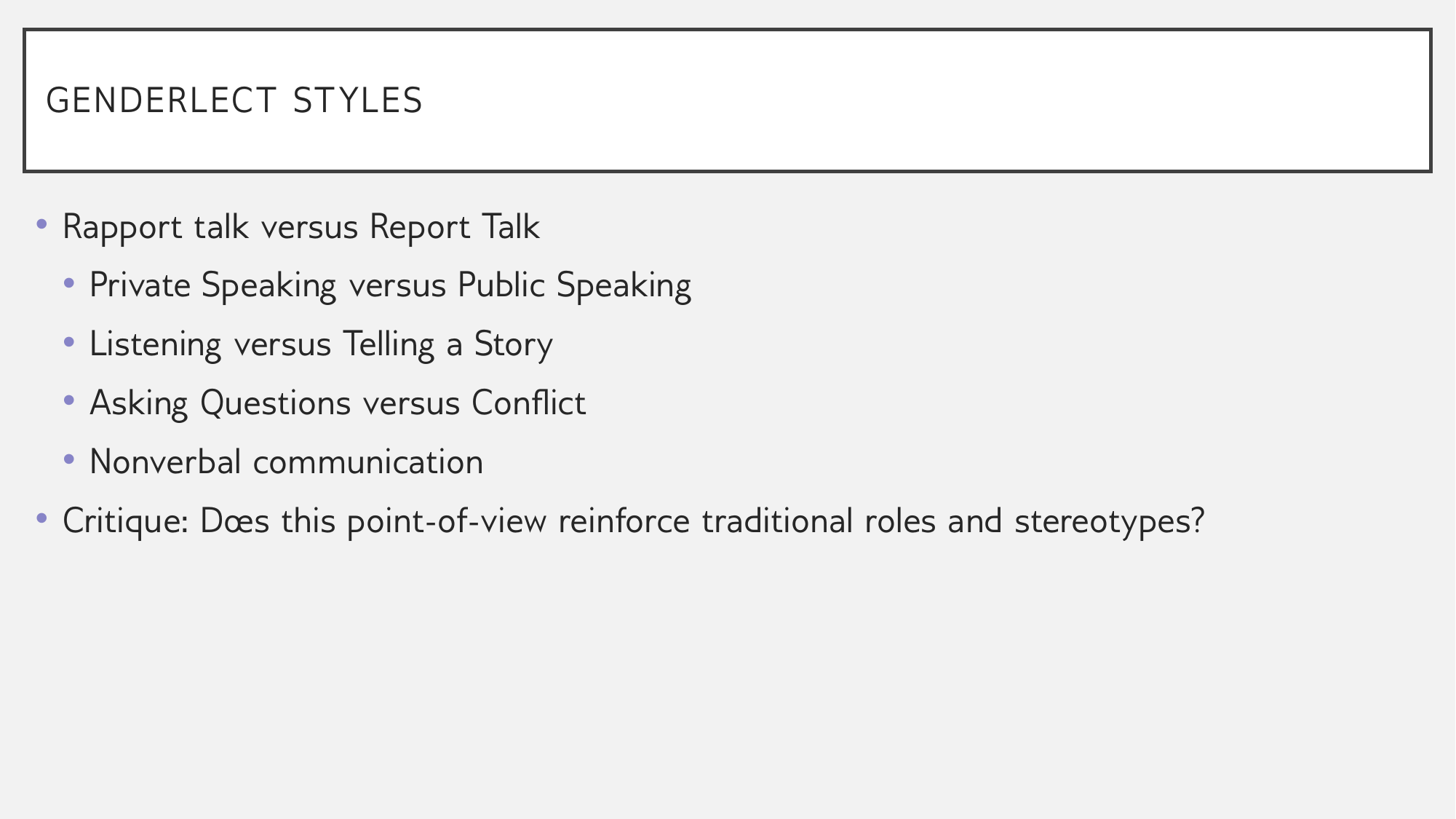

# Genderlect Styles
Rapport talk versus Report Talk
Private Speaking versus Public Speaking
Listening versus Telling a Story
Asking Questions versus Conflict
Nonverbal communication
Critique: Does this point-of-view reinforce traditional roles and stereotypes?